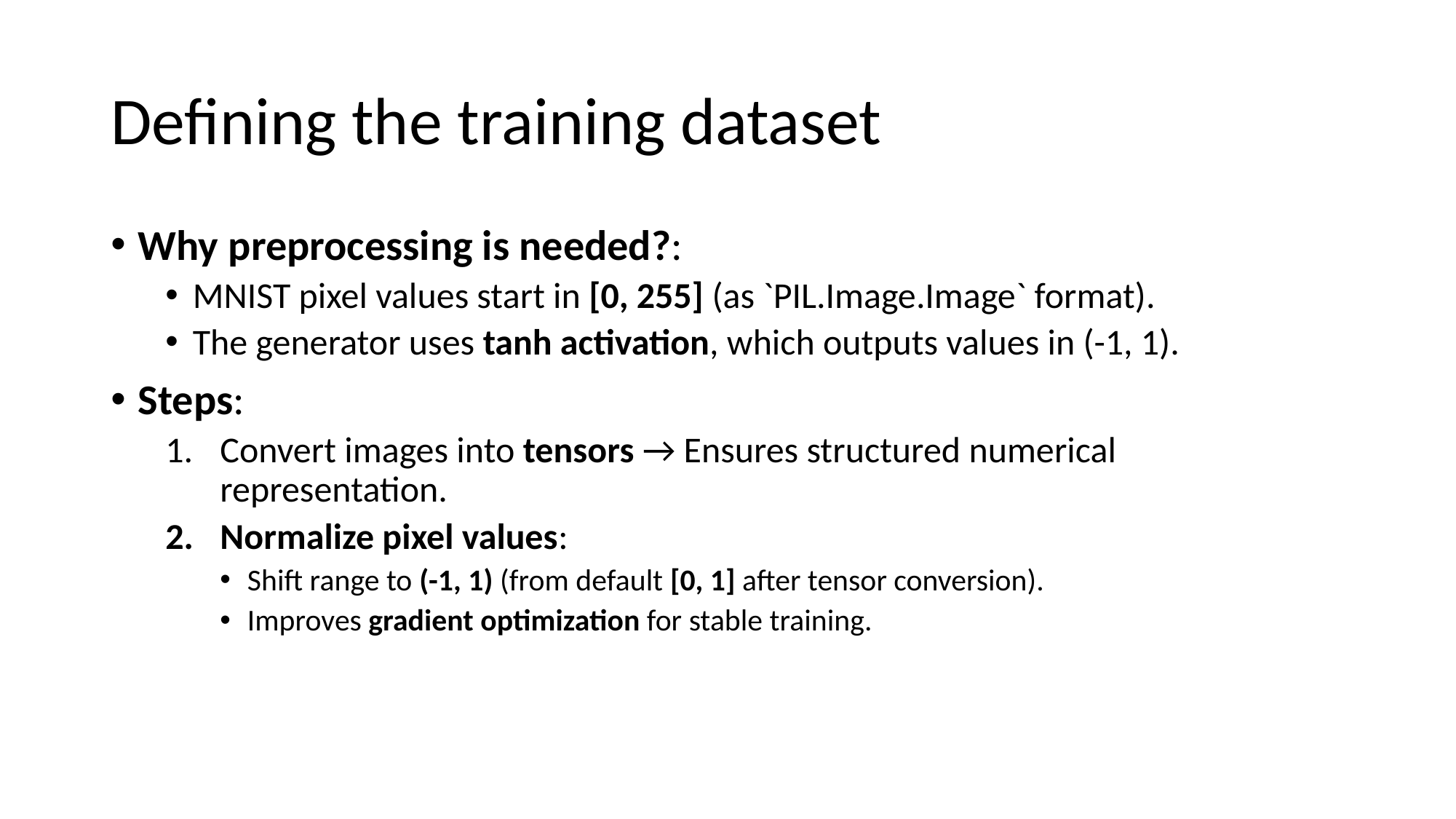

# Defining the training dataset
Why preprocessing is needed?:
MNIST pixel values start in [0, 255] (as `PIL.Image.Image` format).
The generator uses tanh activation, which outputs values in (-1, 1).
Steps:
Convert images into tensors → Ensures structured numerical representation.
Normalize pixel values:
Shift range to (-1, 1) (from default [0, 1] after tensor conversion).
Improves gradient optimization for stable training.